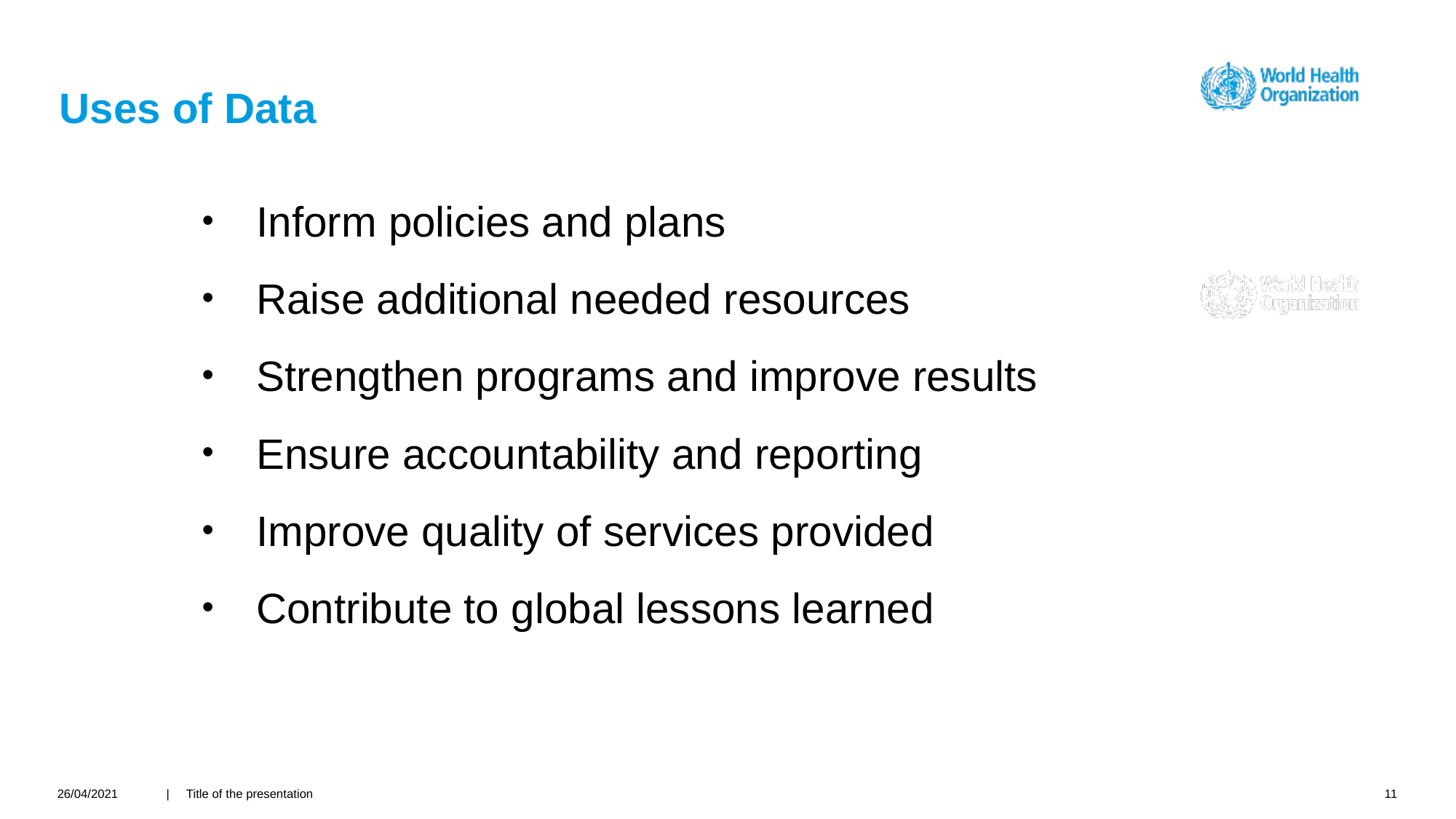

# Uses of Data

Inform policies and plans
Raise additional needed resources
Strengthen programs and improve results
Ensure accountability and reporting
Improve quality of services provided
Contribute to global lessons learned

26/04/2021
|     Title of the presentation
11